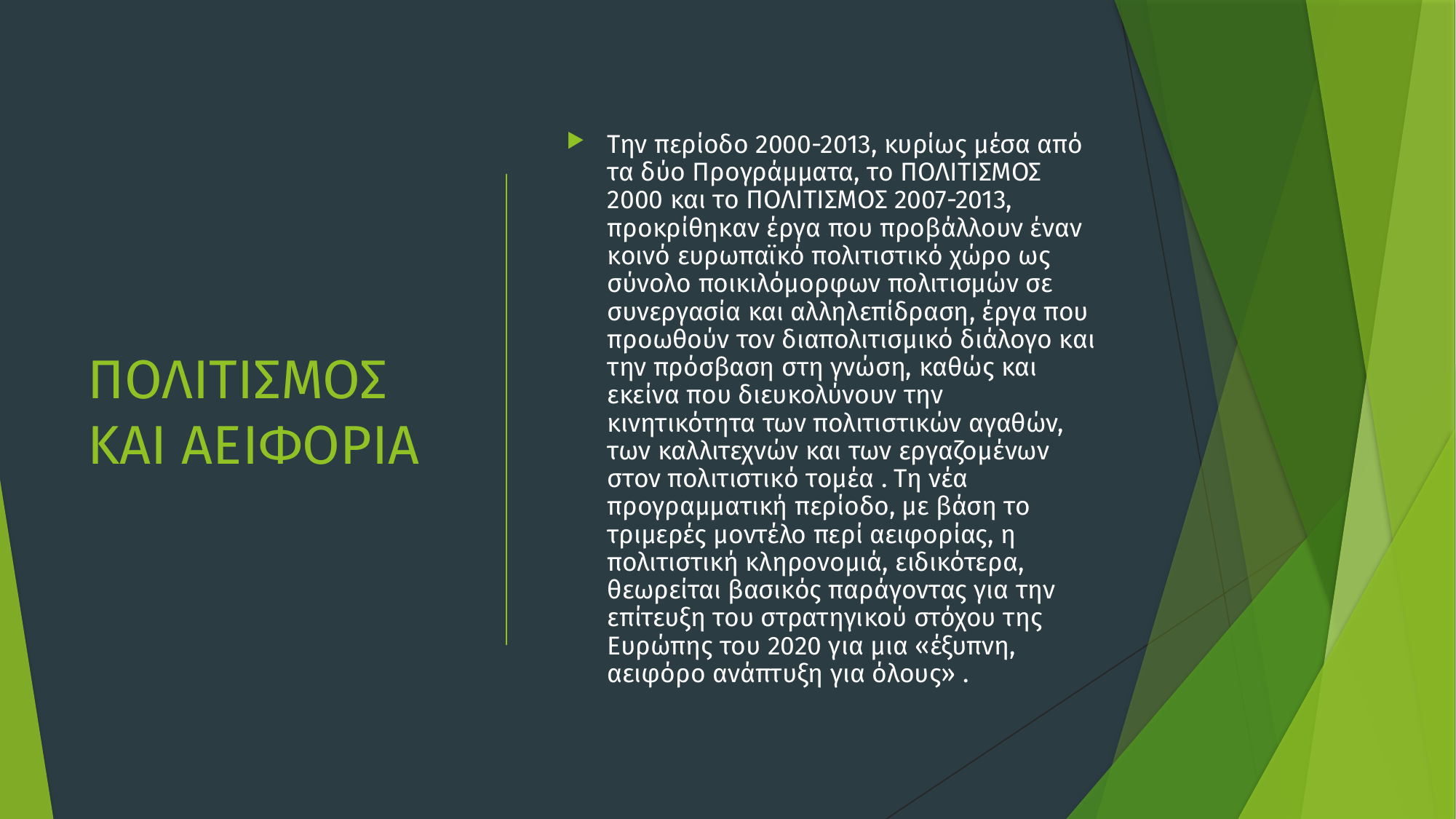

# ΠΟΛΙΤΙΣΜΟΣ ΚΑΙ ΑΕΙΦΟΡΙΑ
Την περίοδο 2000-2013, κυρίως μέσα από τα δύο Προγράμματα, το ΠΟΛΙΤΙΣΜΟΣ 2000 και το ΠΟΛΙΤΙΣΜΟΣ 2007-2013, προκρίθηκαν έργα που προβάλλουν έναν κοινό ευρωπαϊκό πολιτιστικό χώρο ως σύνολο ποικιλόμορφων πολιτισμών σε συνεργασία και αλληλεπίδραση, έργα που προωθούν τον διαπολιτισμικό διάλογο και την πρόσβαση στη γνώση, καθώς και εκείνα που διευκολύνουν την κινητικότητα των πολιτιστικών αγαθών, των καλλιτεχνών και των εργαζομένων στον πολιτιστικό τομέα . Τη νέα προγραμματική περίοδο, με βάση το τριμερές μοντέλο περί αειφορίας, η πολιτιστική κληρονομιά, ειδικότερα, θεωρείται βασικός παράγοντας για την επίτευξη του στρατηγικού στόχου της Ευρώπης του 2020 για μια «έξυπνη, αειφόρο ανάπτυξη για όλους» .